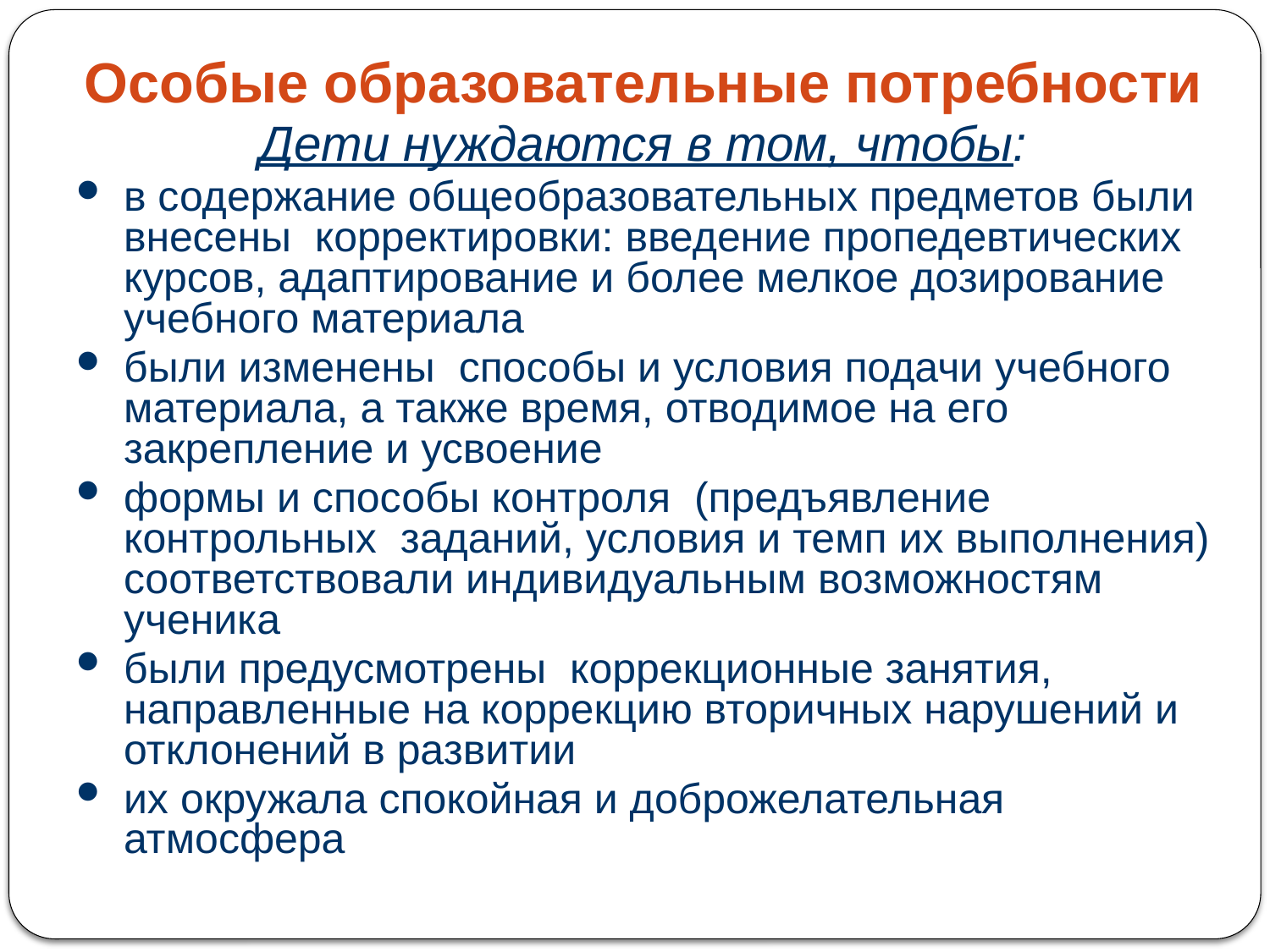

Особые образовательные потребности
Дети нуждаются в том, чтобы:
в содержание общеобразовательных предметов были внесены  корректировки: введение пропедевтических курсов, адаптирование и более мелкое дозирование учебного материала
были изменены  способы и условия подачи учебного материала, а также время, отводимое на его закрепление и усвоение
формы и способы контроля  (предъявление контрольных  заданий, условия и темп их выполнения) соответствовали индивидуальным возможностям ученика
были предусмотрены  коррекционные занятия, направленные на коррекцию вторичных нарушений и отклонений в развитии
их окружала спокойная и доброжелательная атмосфера